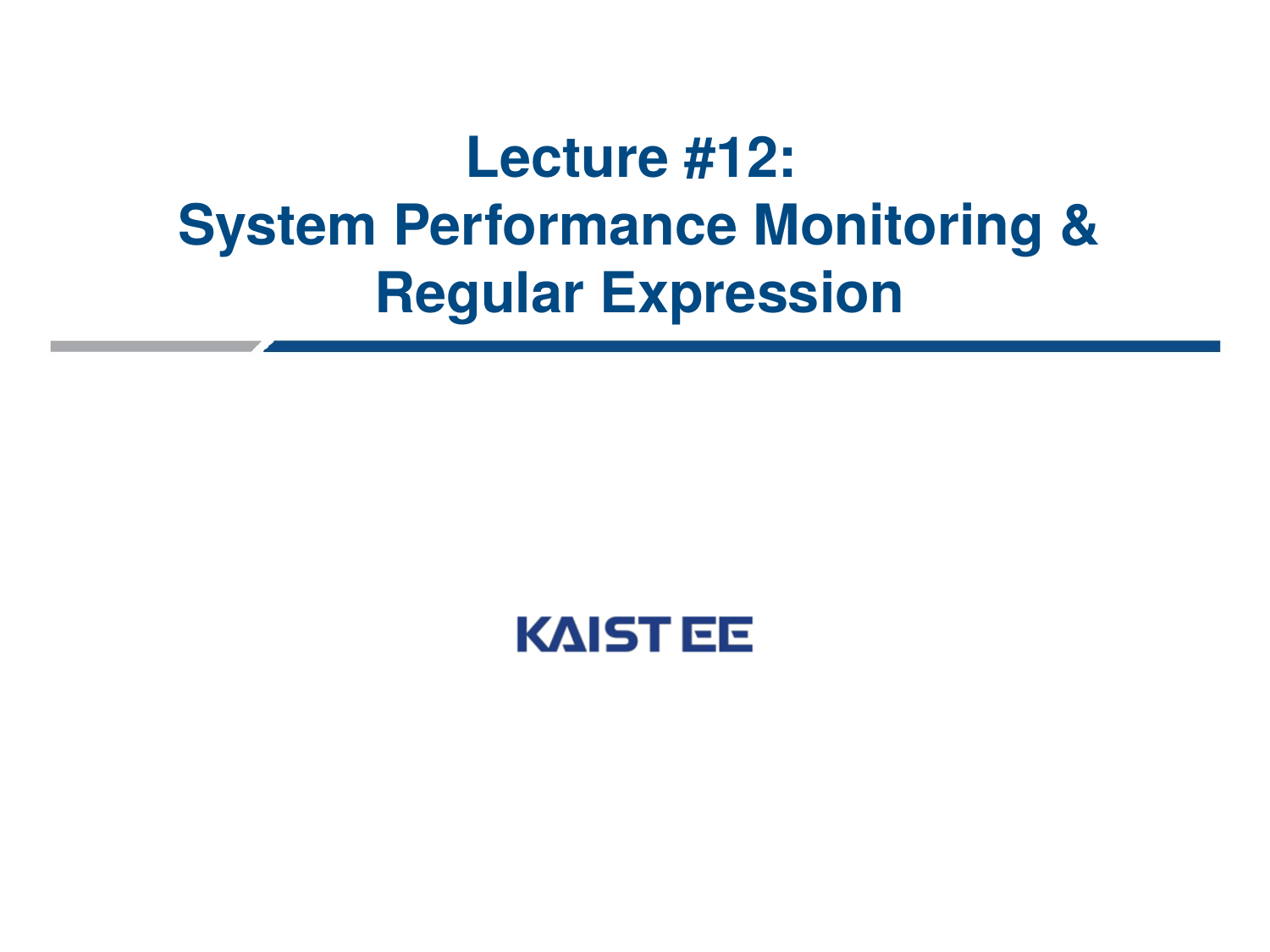

# Lecture #12: System Performance Monitoring & Regular Expression